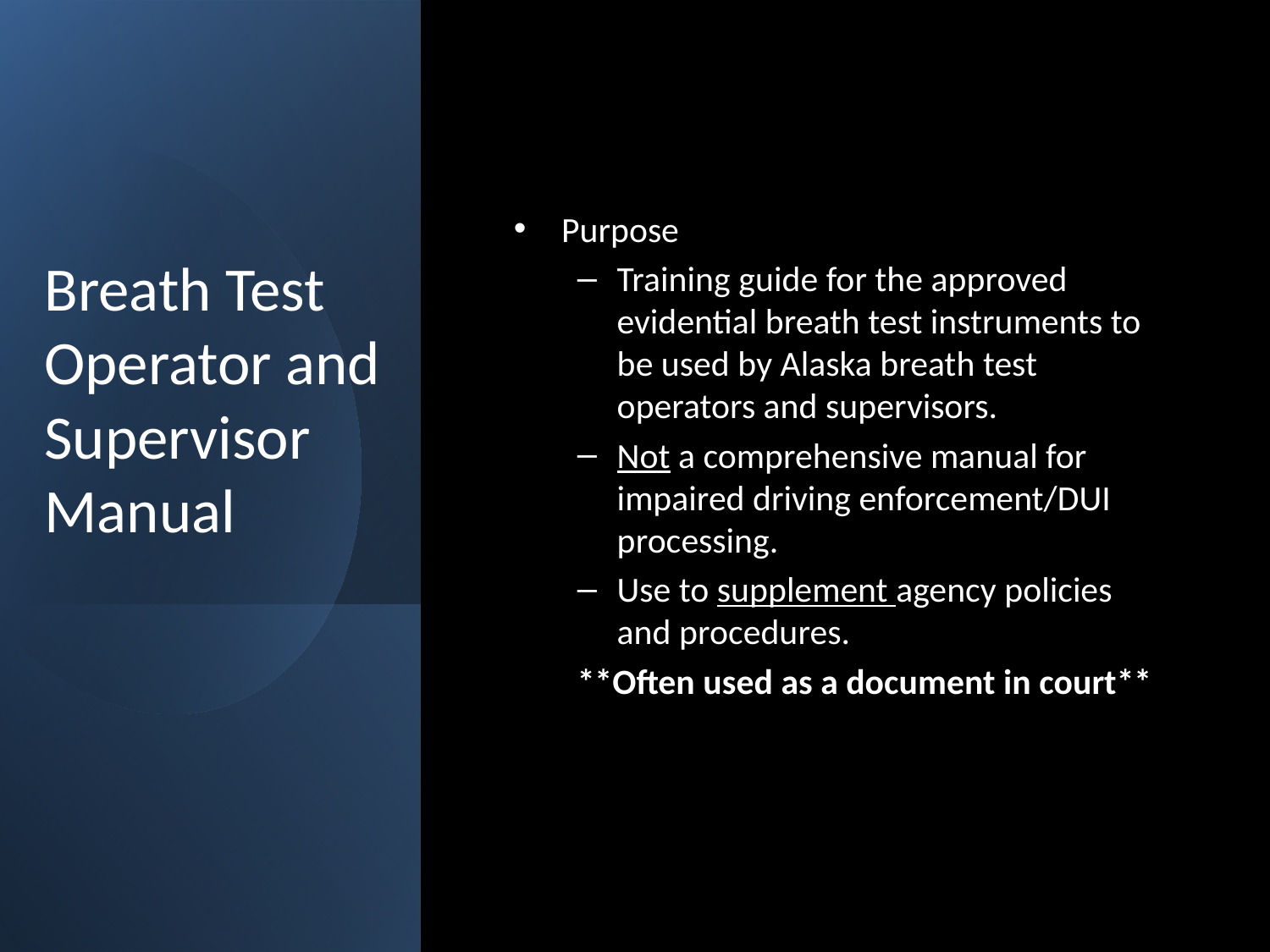

# Breath Test Operator and Supervisor Manual
Purpose
Training guide for the approved evidential breath test instruments to be used by Alaska breath test operators and supervisors.
Not a comprehensive manual for impaired driving enforcement/DUI processing.
Use to supplement agency policies and procedures.
**Often used as a document in court**

Approved and Issued: 2025.10.01